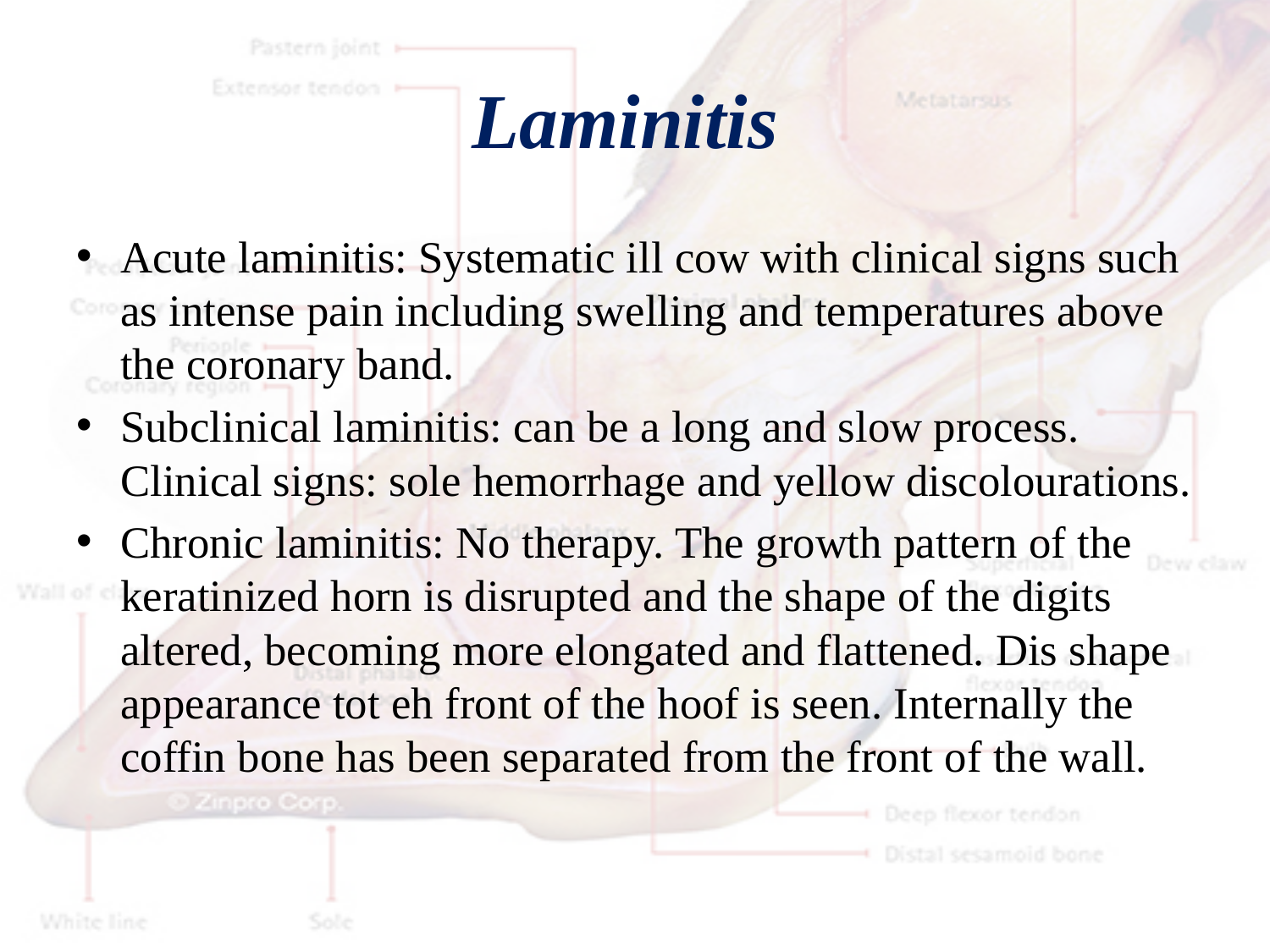

# Laminitis
Acute laminitis: Systematic ill cow with clinical signs such as intense pain including swelling and temperatures above the coronary band.
Subclinical laminitis: can be a long and slow process. Clinical signs: sole hemorrhage and yellow discolourations.
Chronic laminitis: No therapy. The growth pattern of the keratinized horn is disrupted and the shape of the digits altered, becoming more elongated and flattened. Dis shape appearance tot eh front of the hoof is seen. Internally the coffin bone has been separated from the front of the wall.